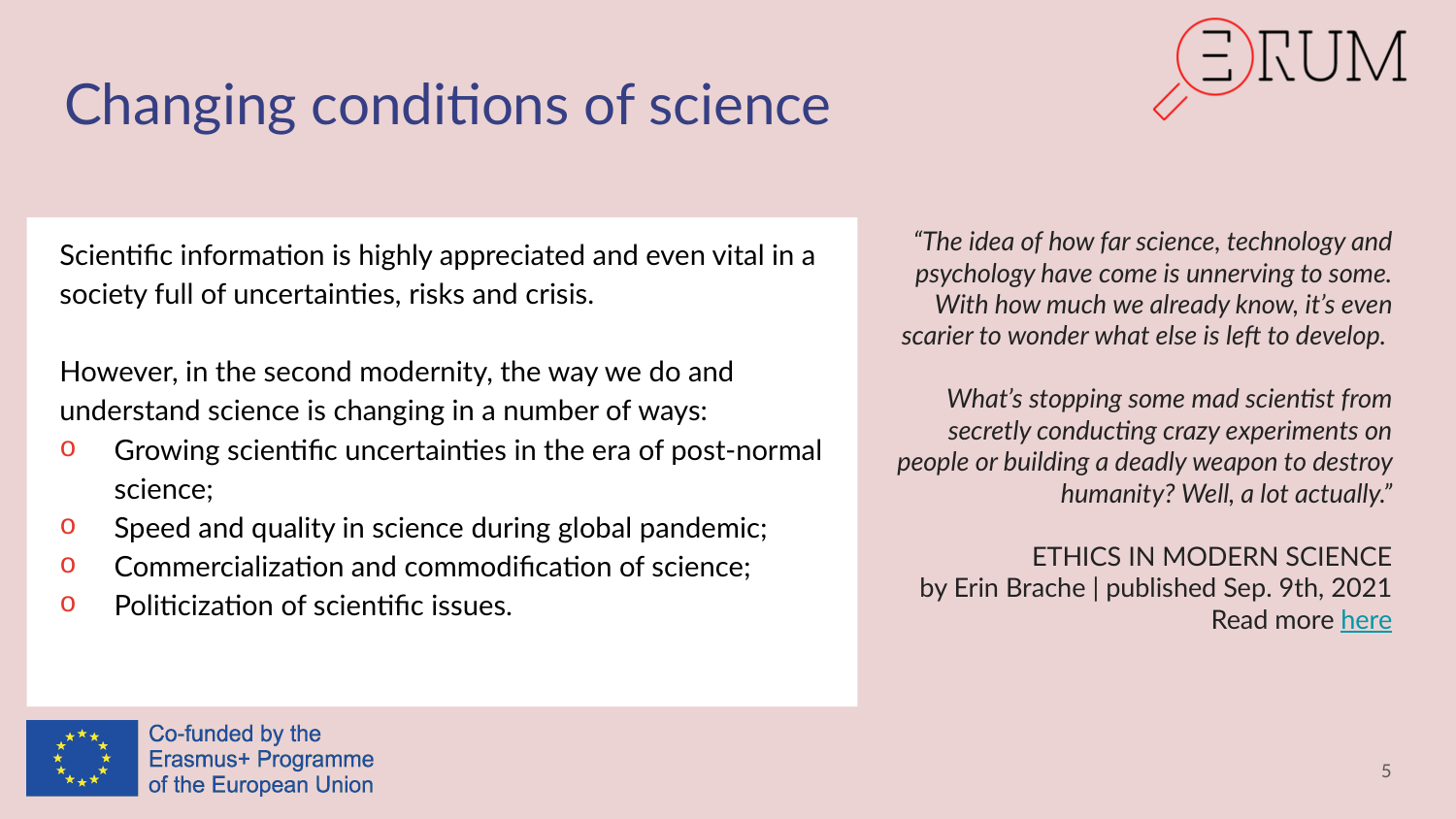

# Changing conditions of science
Scientific information is highly appreciated and even vital in a society full of uncertainties, risks and crisis.

However, in the second modernity, the way we do and understand science is changing in a number of ways:
Growing scientific uncertainties in the era of post-normal science;
Speed and quality in science during global pandemic;
Commercialization and commodification of science;
Politicization of scientific issues.

“The idea of how far science, technology and psychology have come is unnerving to some. With how much we already know, it’s even scarier to wonder what else is left to develop.

What’s stopping some mad scientist from secretly conducting crazy experiments on people or building a deadly weapon to destroy humanity? Well, a lot actually.”

ETHICS IN MODERN SCIENCE
by Erin Brache | published Sep. 9th, 2021
Read more here
5